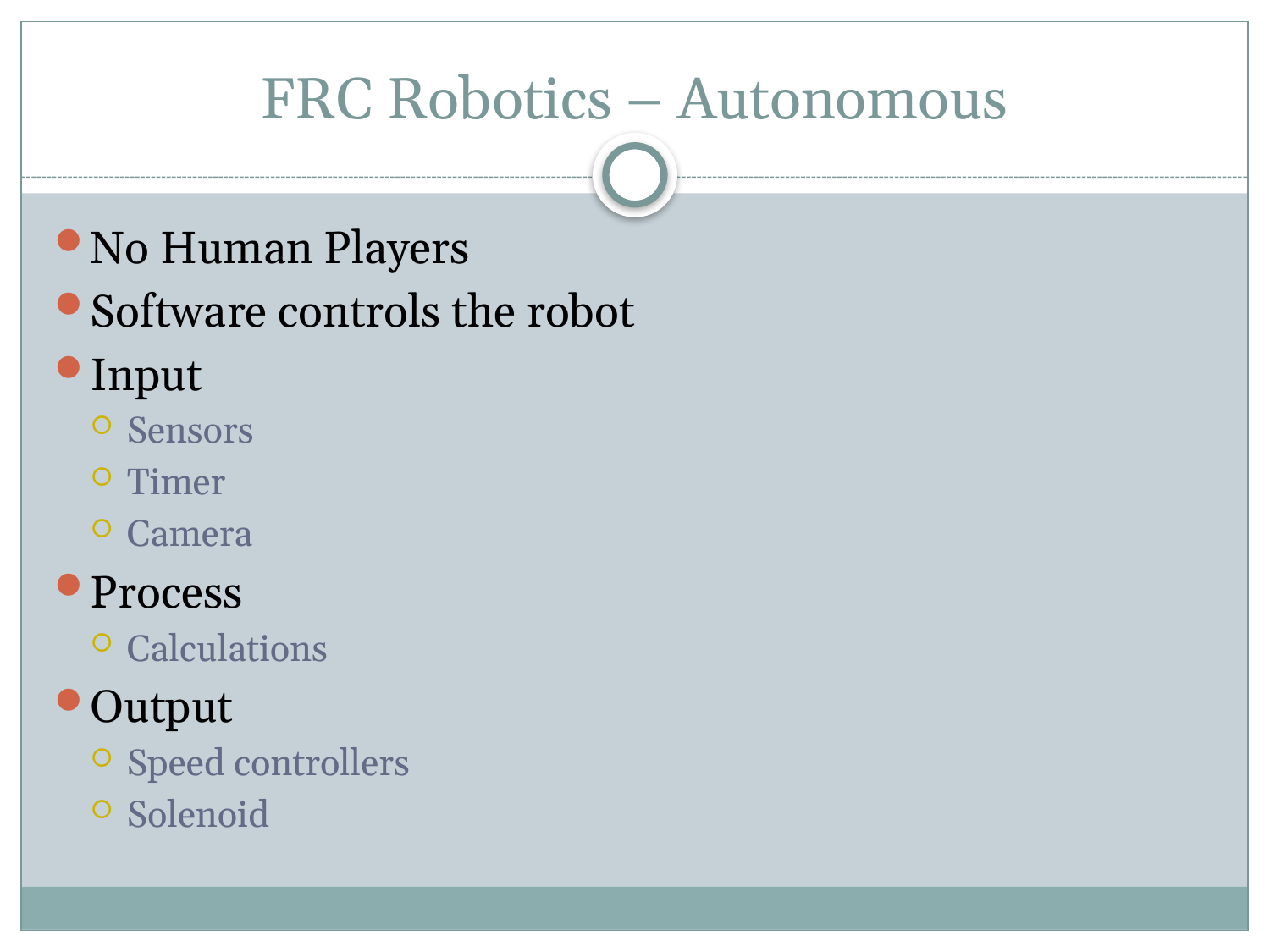

# FRC Robotics – Autonomous
No Human Players
Software controls the robot
Input
Sensors
Timer
Camera
Process
Calculations
Output
Speed controllers
Solenoid